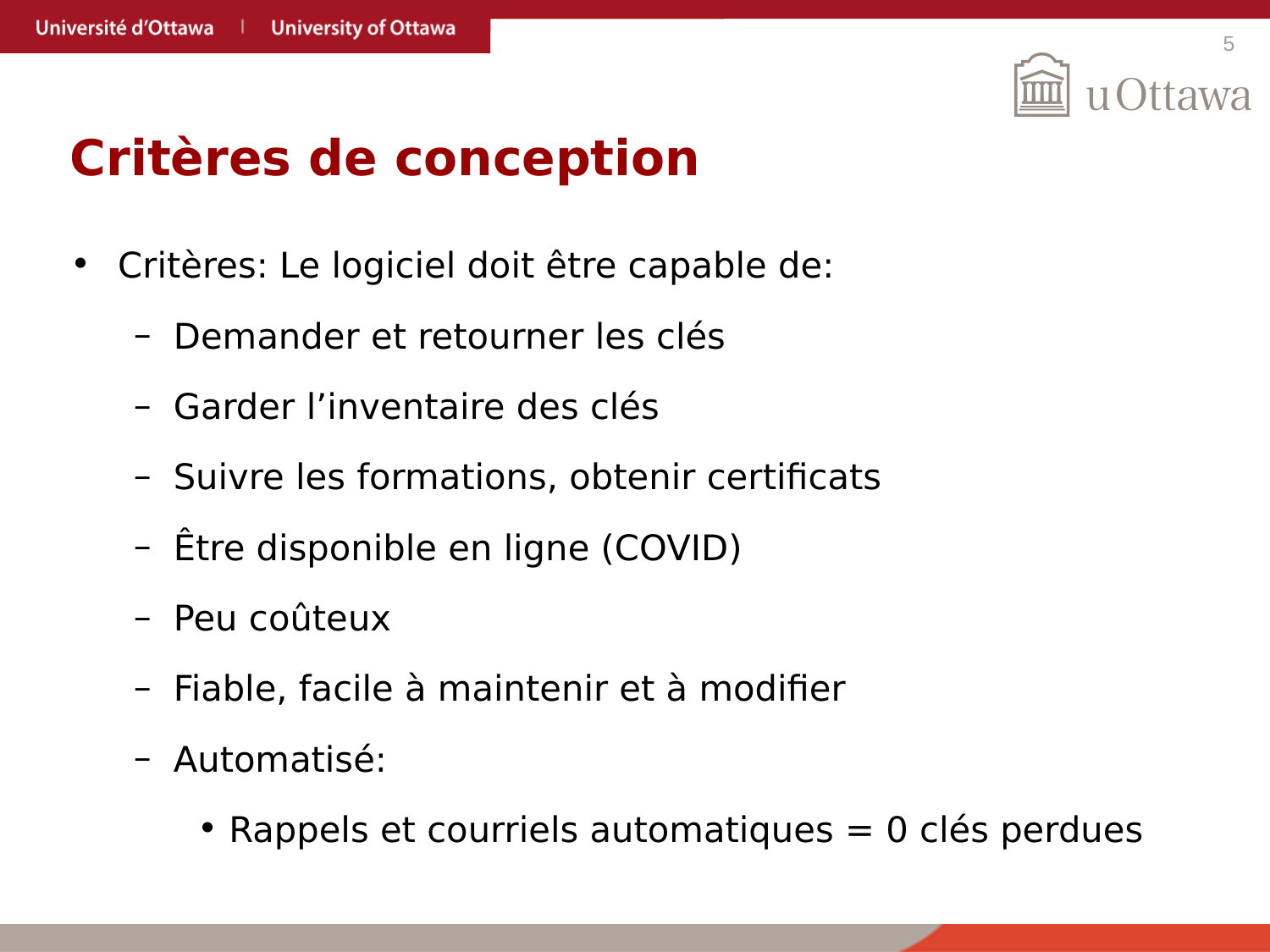

# Critères de conception

Critères: Le logiciel doit être capable de:
Demander et retourner les clés
Garder l’inventaire des clés
Suivre les formations, obtenir certificats
Être disponible en ligne (COVID)
Peu coûteux
Fiable, facile à maintenir et à modifier
Automatisé:
Rappels et courriels automatiques = 0 clés perdues